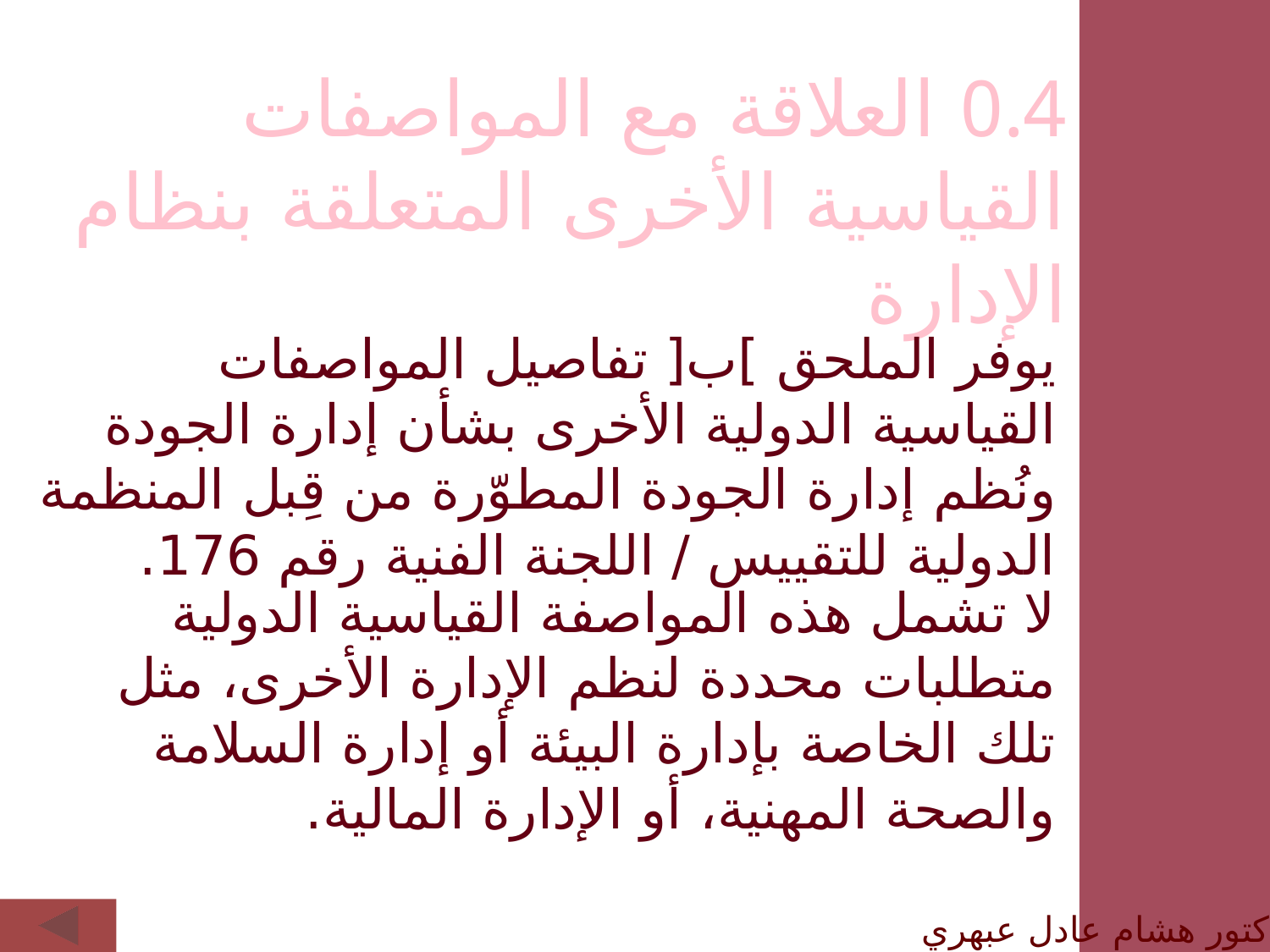

0.4 العلاقة مع المواصفات القياسية الأخرى المتعلقة بنظام الإدارة
يوفر الملحق ]ب[ تفاصيل المواصفات القياسية الدولية الأخرى بشأن إدارة الجودة ونُظم إدارة الجودة المطوّرة من قِبل المنظمة الدولية للتقييس / اللجنة الفنية رقم 176.
لا تشمل هذه المواصفة القياسية الدولية متطلبات محددة لنظم الإدارة الأخرى، مثل تلك الخاصة بإدارة البيئة أو إدارة السلامة والصحة المهنية، أو الإدارة المالية.

الدكتور هشام عادل عبهري